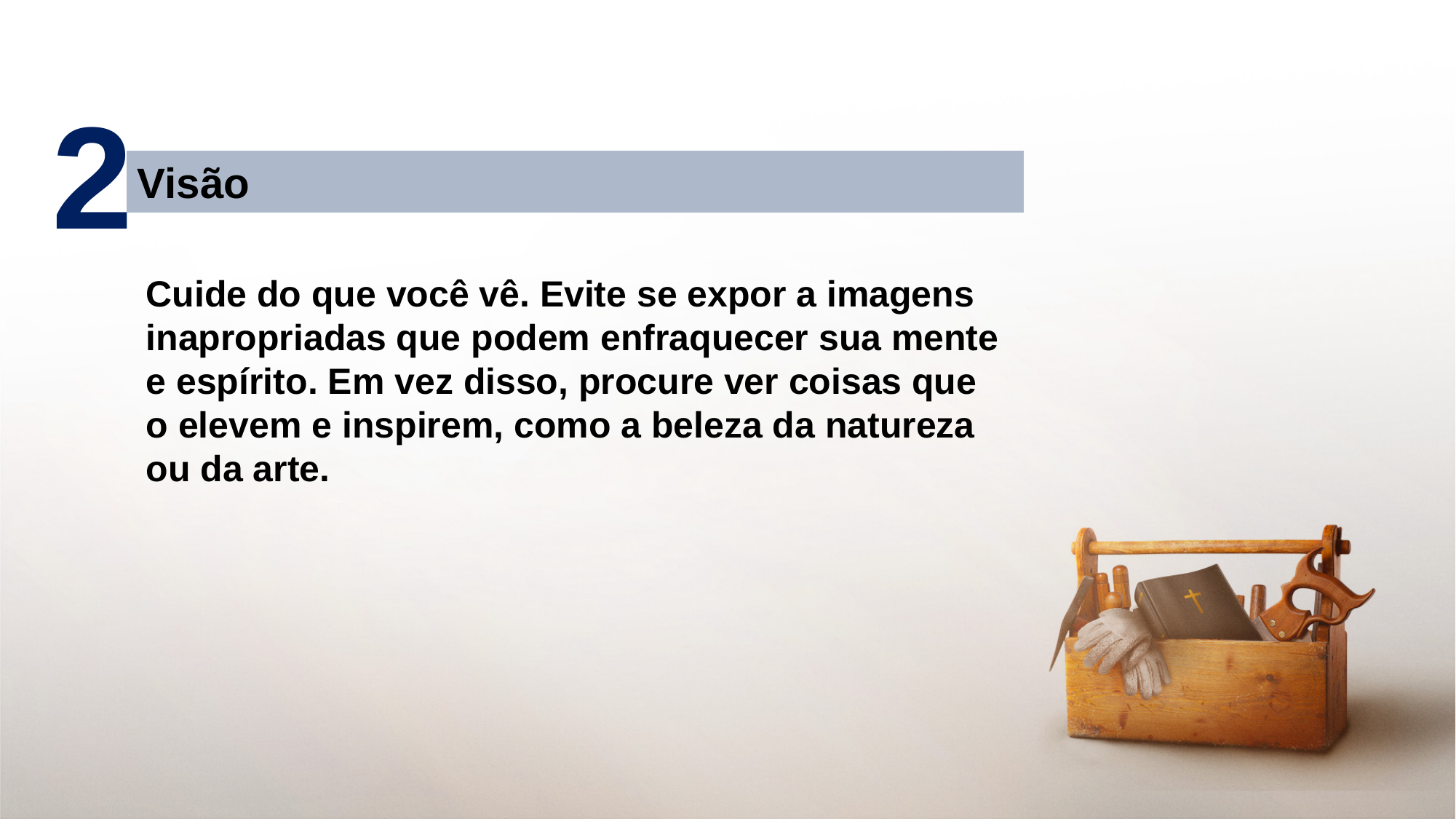

2
Visão
Cuide do que você vê. Evite se expor a imagens inapropriadas que podem enfraquecer sua mente e espírito. Em vez disso, procure ver coisas que o elevem e inspirem, como a beleza da natureza ou da arte.